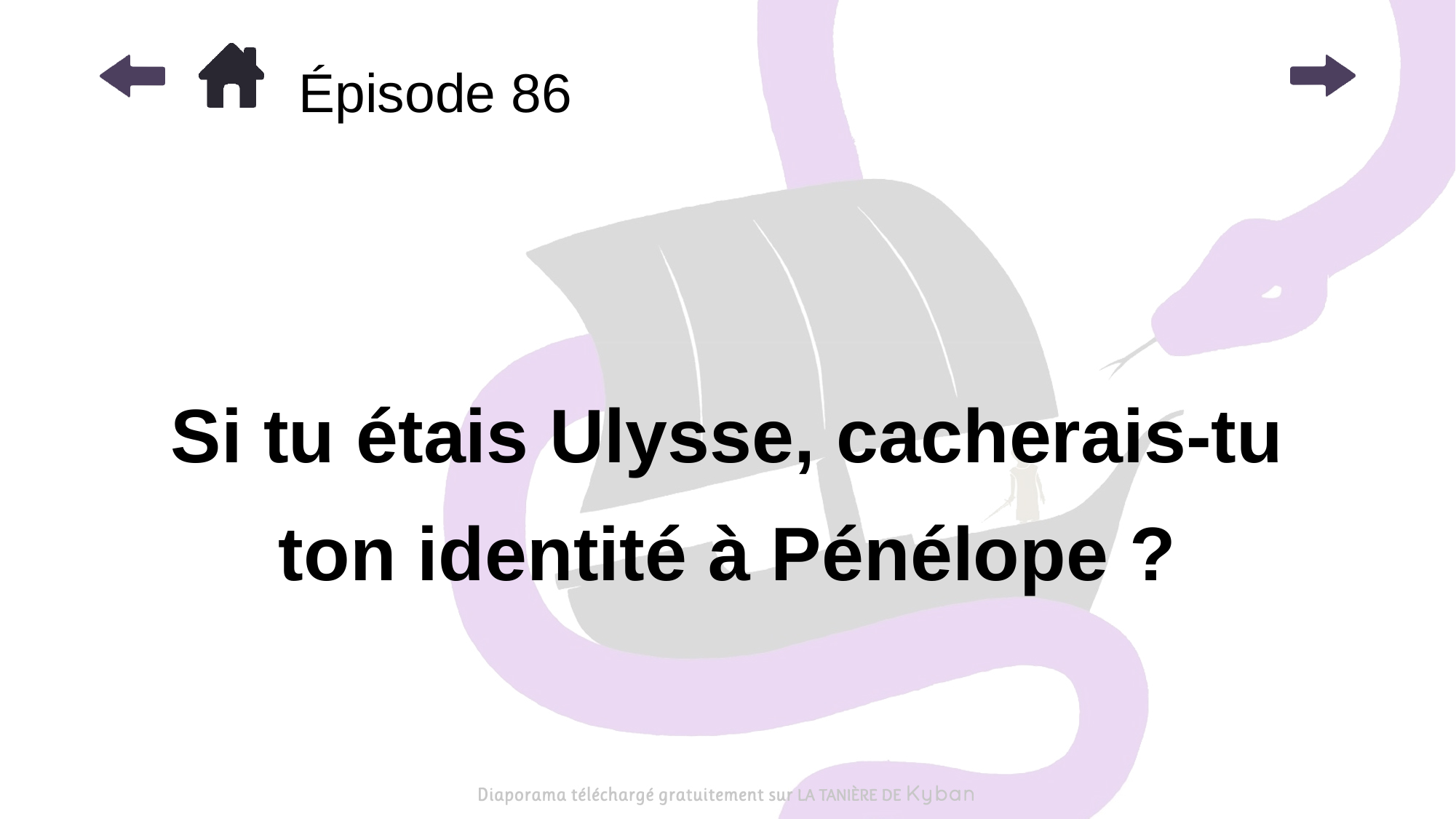

# Épisode 86
Si tu étais Ulysse, cacherais-tu ton identité à Pénélope ?